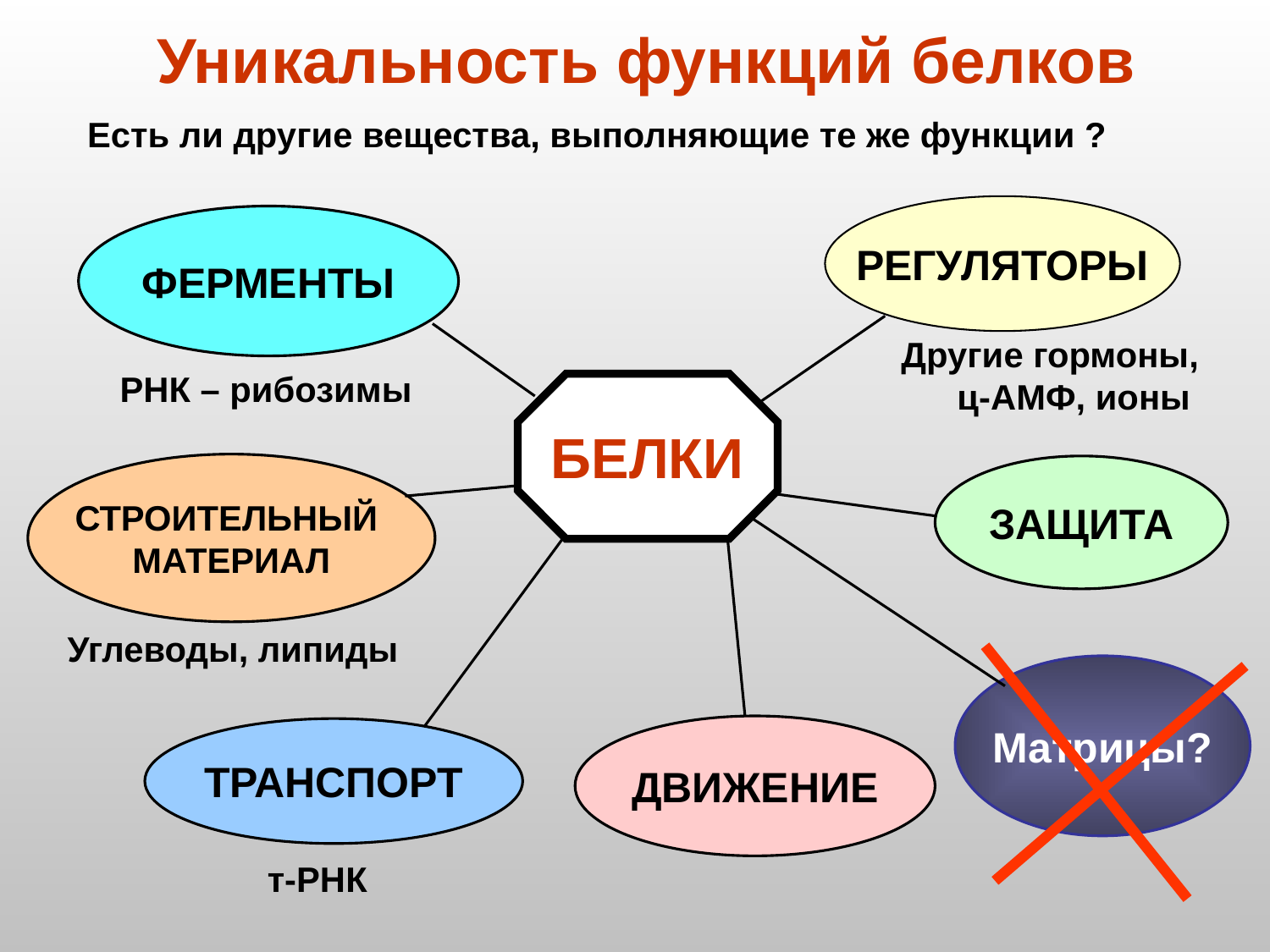

# Уникальность функций белков
Есть ли другие вещества, выполняющие те же функции ?
РЕГУЛЯТОРЫ
ФЕРМЕНТЫ

Другие гормоны, ц-АМФ, ионы
РНК – рибозимы
БЕЛКИ
СТРОИТЕЛЬНЫЙ
МАТЕРИАЛ
ЗАЩИТА

Углеводы, липиды

Матрицы?

ДВИЖЕНИЕ
ТРАНСПОРТ
т-РНК